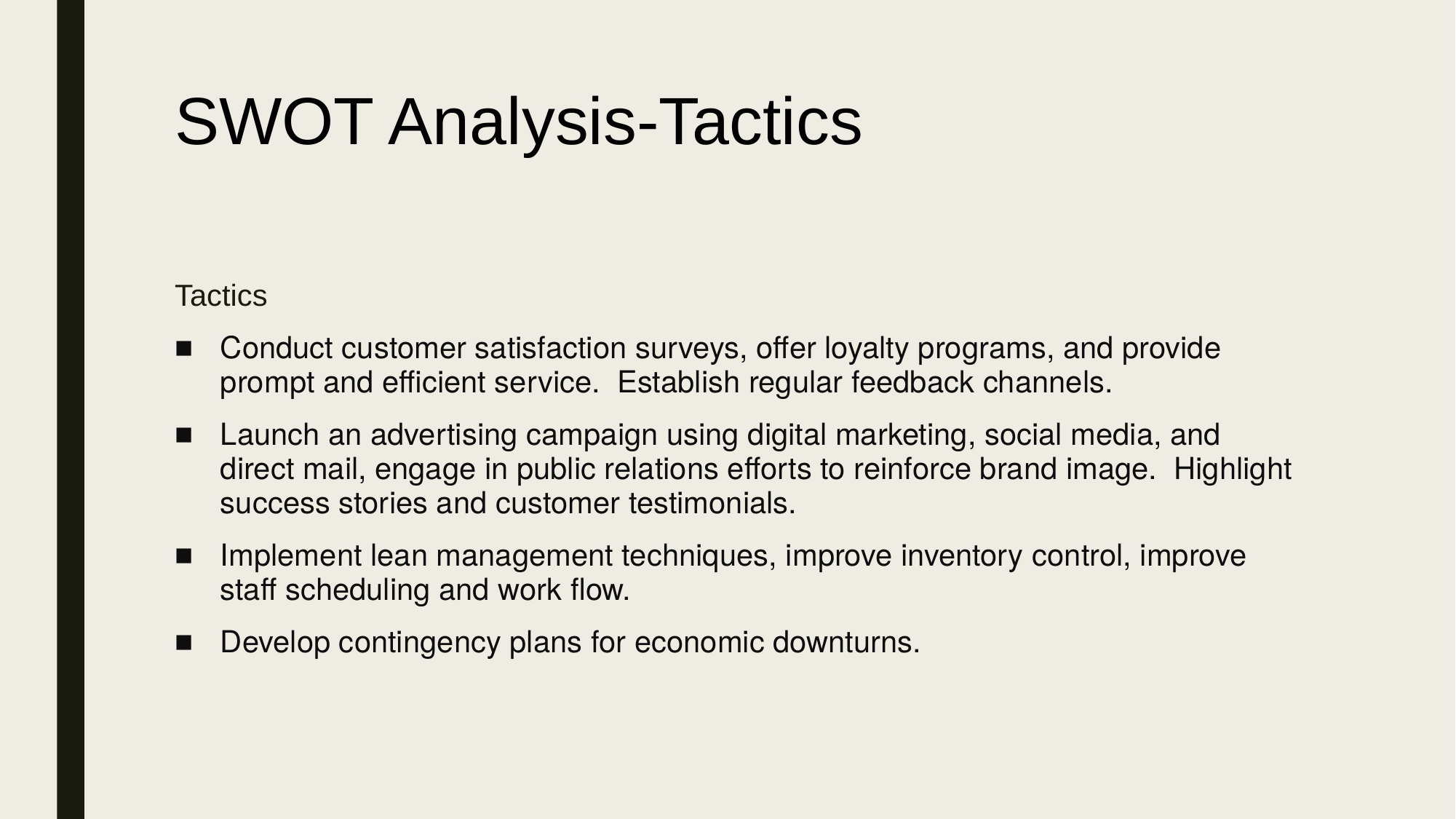

# SWOT Analysis-Tactics
Tactics
Conduct customer satisfaction surveys, offer loyalty programs, and provide prompt and efficient service.  Establish regular feedback channels.
Launch an advertising campaign using digital marketing, social media, and direct mail, engage in public relations efforts to reinforce brand image.  Highlight success stories and customer testimonials.
Implement lean management techniques, improve inventory control, improve staff scheduling and work flow.
Develop contingency plans for economic downturns.